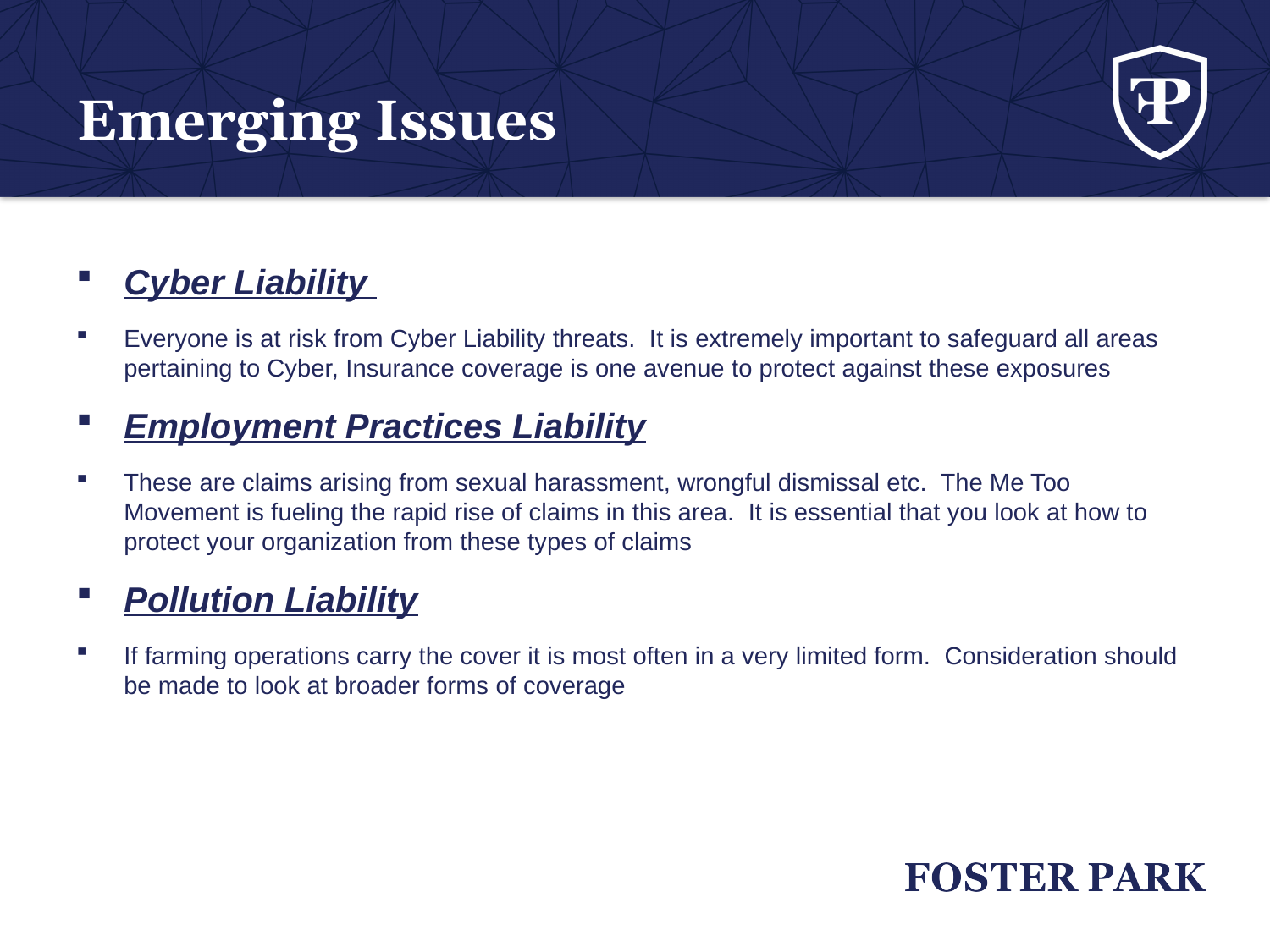

# Emerging Issues
Cyber Liability
Everyone is at risk from Cyber Liability threats.  It is extremely important to safeguard all areas pertaining to Cyber, Insurance coverage is one avenue to protect against these exposures
Employment Practices Liability
These are claims arising from sexual harassment, wrongful dismissal etc.  The Me Too Movement is fueling the rapid rise of claims in this area.  It is essential that you look at how to protect your organization from these types of claims
Pollution Liability
If farming operations carry the cover it is most often in a very limited form.  Consideration should be made to look at broader forms of coverage